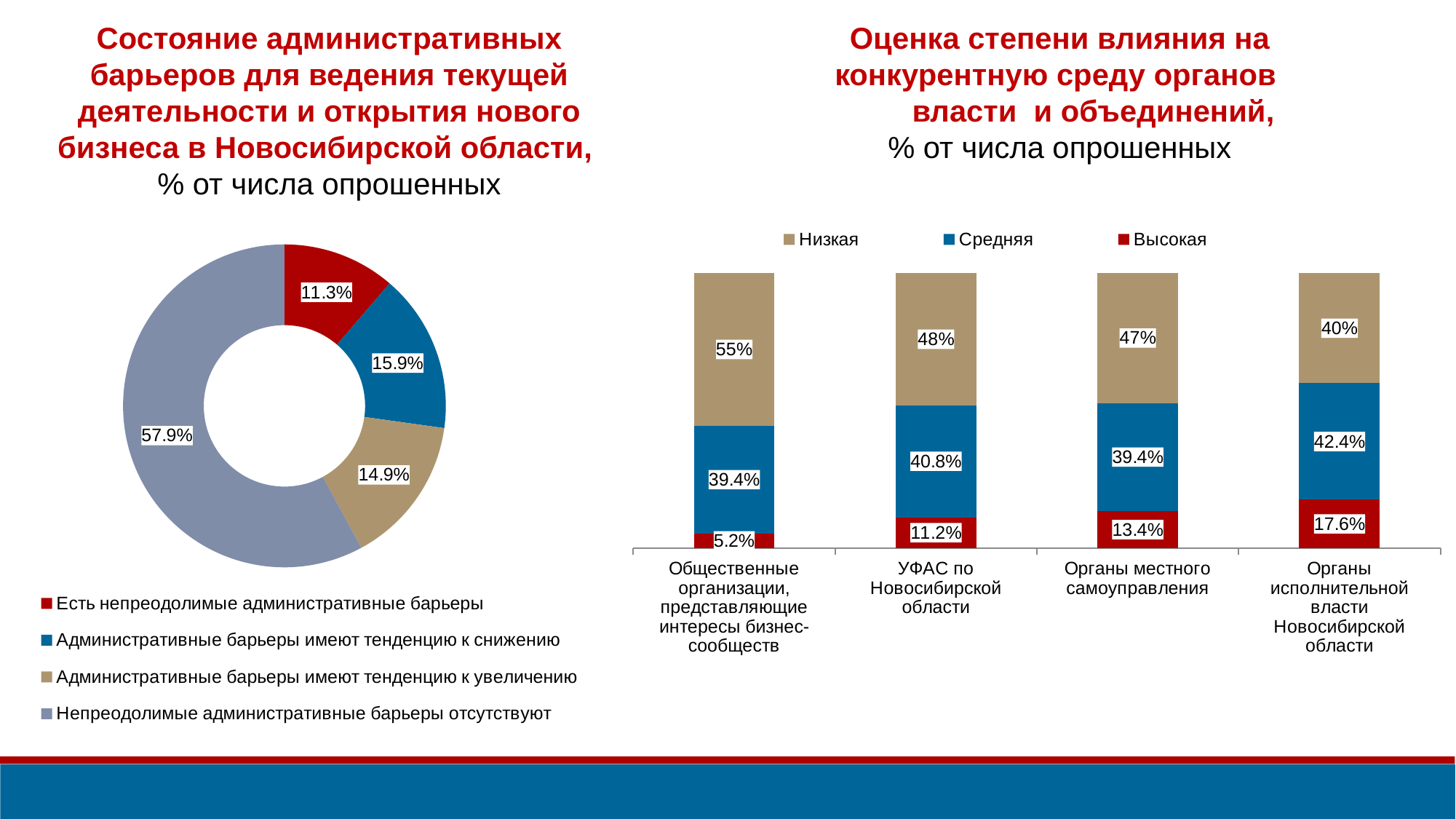

Состояние административных барьеров для ведения текущей деятельности и открытия нового бизнеса в Новосибирской области,
% от числа опрошенных
Оценка степени влияния на конкурентную среду органов
         власти  и объединений,
% от числа опрошенных

### Chart

| Category | Столбец2 |
|---|---|
| Есть непреодолимые административные барьеры | 0.113 |
| Административные барьеры имеют тенденцию к снижению | 0.15900000000000028 |
| Административные барьеры имеют тенденцию к увеличению | 0.14900000000000024 |
| Непреодолимые административные барьеры отсутствуют | 0.5790000000000006 |

### Chart

| Category | Высокая | Средняя | Низкая |
|---|---|---|---|
| Общественные организации, представляющие интересы бизнес-сообществ | 0.052 | 0.3940000000000001 | 0.554 |
| УФАС по Новосибирской области | 0.112 | 0.40800000000000003 | 0.48000000000000004 |
| Органы местного самоуправления | 0.134 | 0.3940000000000001 | 0.47300000000000003 |
| Органы исполнительной власти Новосибирской области | 0.17600000000000002 | 0.4240000000000001 | 0.4 |